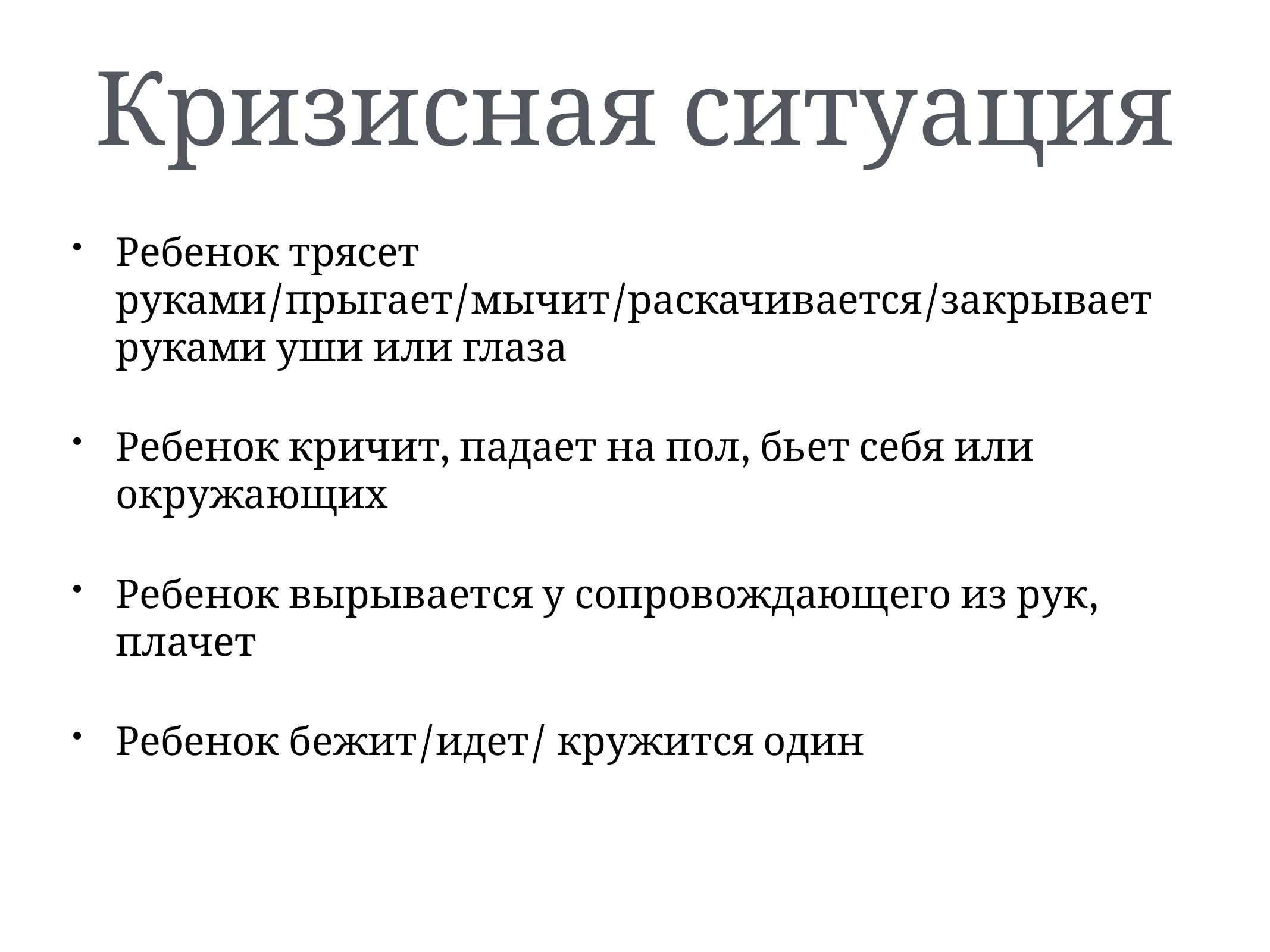

# Кризисная ситуация
Ребенок трясет руками/прыгает/мычит/раскачивается/закрывает руками уши или глаза
Ребенок кричит, падает на пол, бьет себя или окружающих
Ребенок вырывается у сопровождающего из рук, плачет
Ребенок бежит/идет/ кружится один